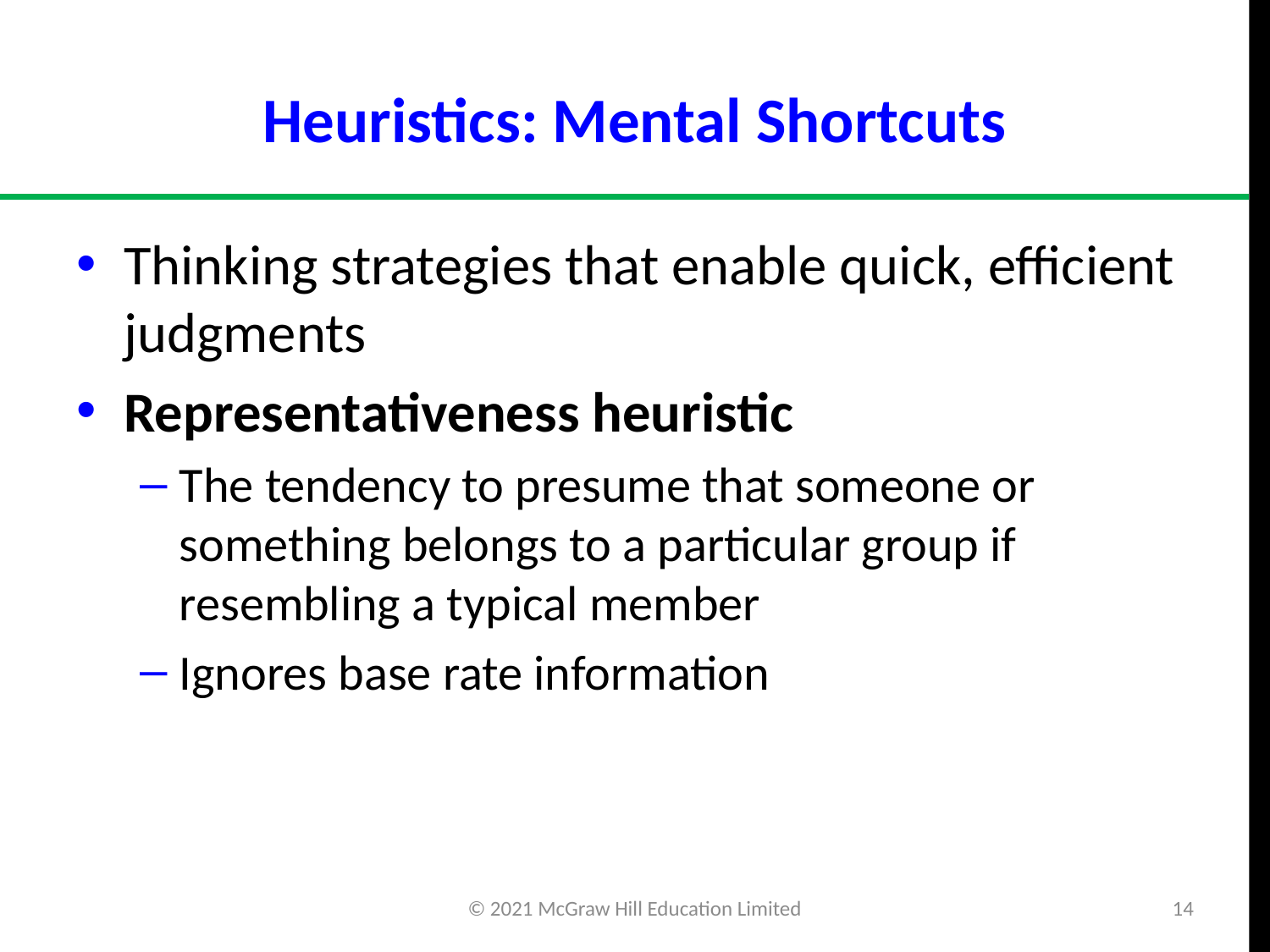

# Heuristics: Mental Shortcuts
Thinking strategies that enable quick, efficient judgments
Representativeness heuristic
The tendency to presume that someone or something belongs to a particular group if resembling a typical member
Ignores base rate information

© 2021 McGraw Hill Education Limited
14